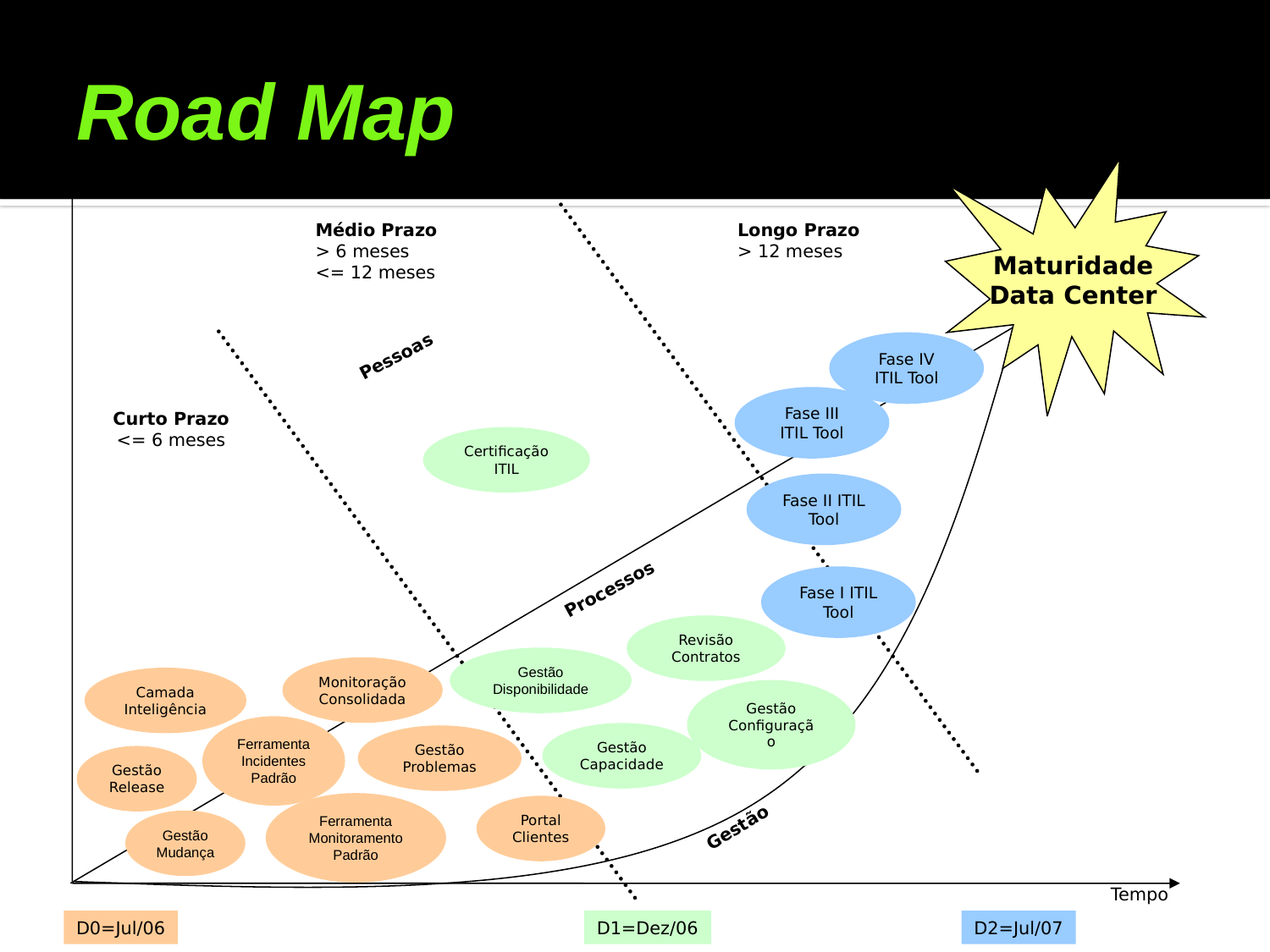

# Road Map
Maturidade
Data Center

Médio Prazo
> 6 meses
<= 12 meses
Longo Prazo
> 12 meses

Fase IV ITIL Tool
Pessoas
Fase III ITIL Tool
Curto Prazo
<= 6 meses
Certificação ITIL
Fase II ITIL Tool
Fase I ITIL Tool
Processos
Revisão Contratos
Gestão Disponibilidade
Monitoração Consolidada
Camada Inteligência
Gestão Configuração
Ferramenta Incidentes Padrão
Gestão Capacidade
Gestão Problemas
Gestão Release
Ferramenta Monitoramento Padrão
Portal Clientes
Gestão
Gestão Mudança
Tempo

D0=Jul/06
D1=Dez/06
D2=Jul/07